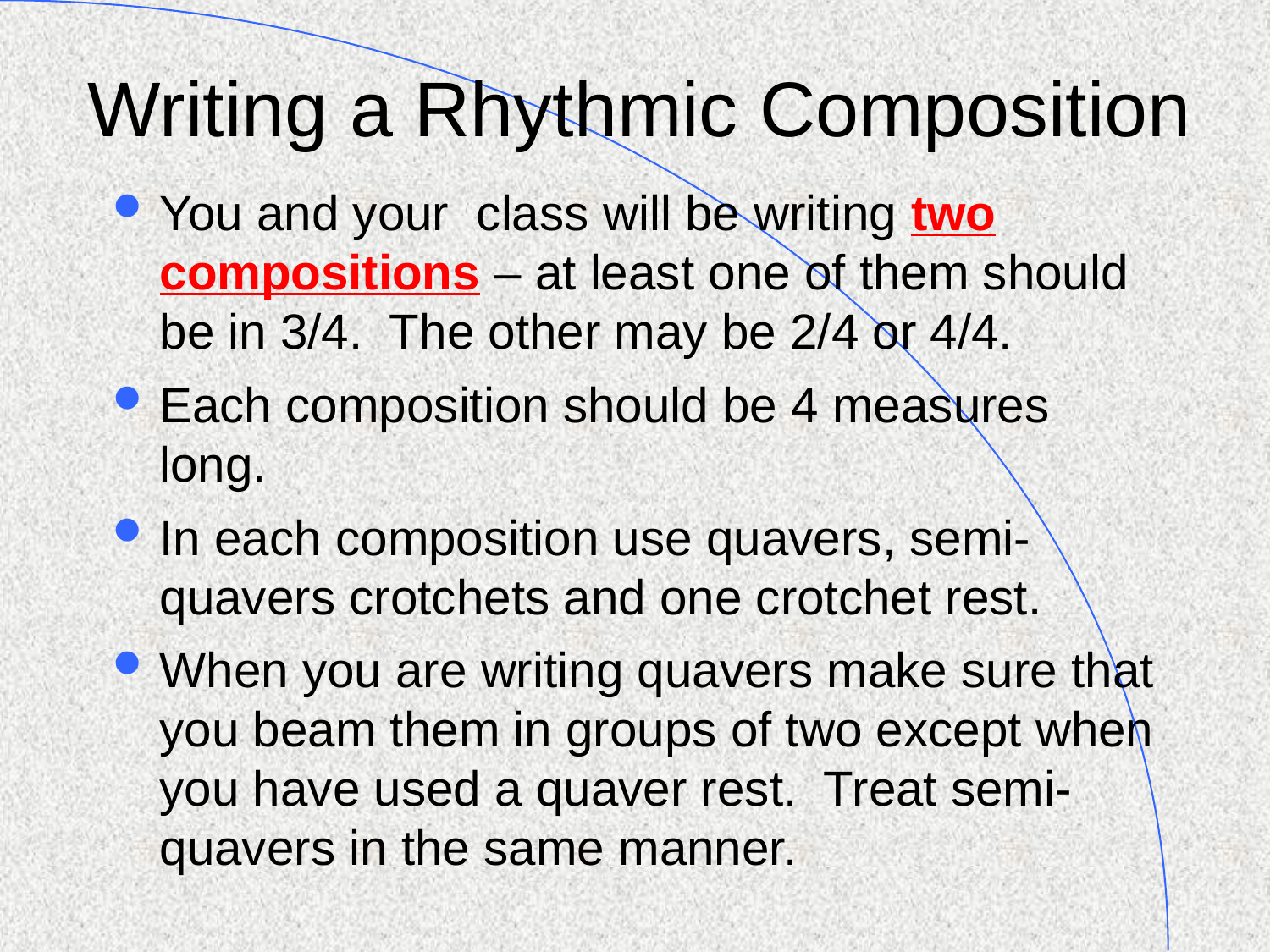

Writing a Rhythmic Composition
You and your  class will be writing two compositions – at least one of them should be in 3/4.  The other may be 2/4 or 4/4.
Each composition should be 4 measures long.
In each composition use quavers, semi-quavers crotchets and one crotchet rest.
When you are writing quavers make sure that you beam them in groups of two except when you have used a quaver rest.  Treat semi- quavers in the same manner.